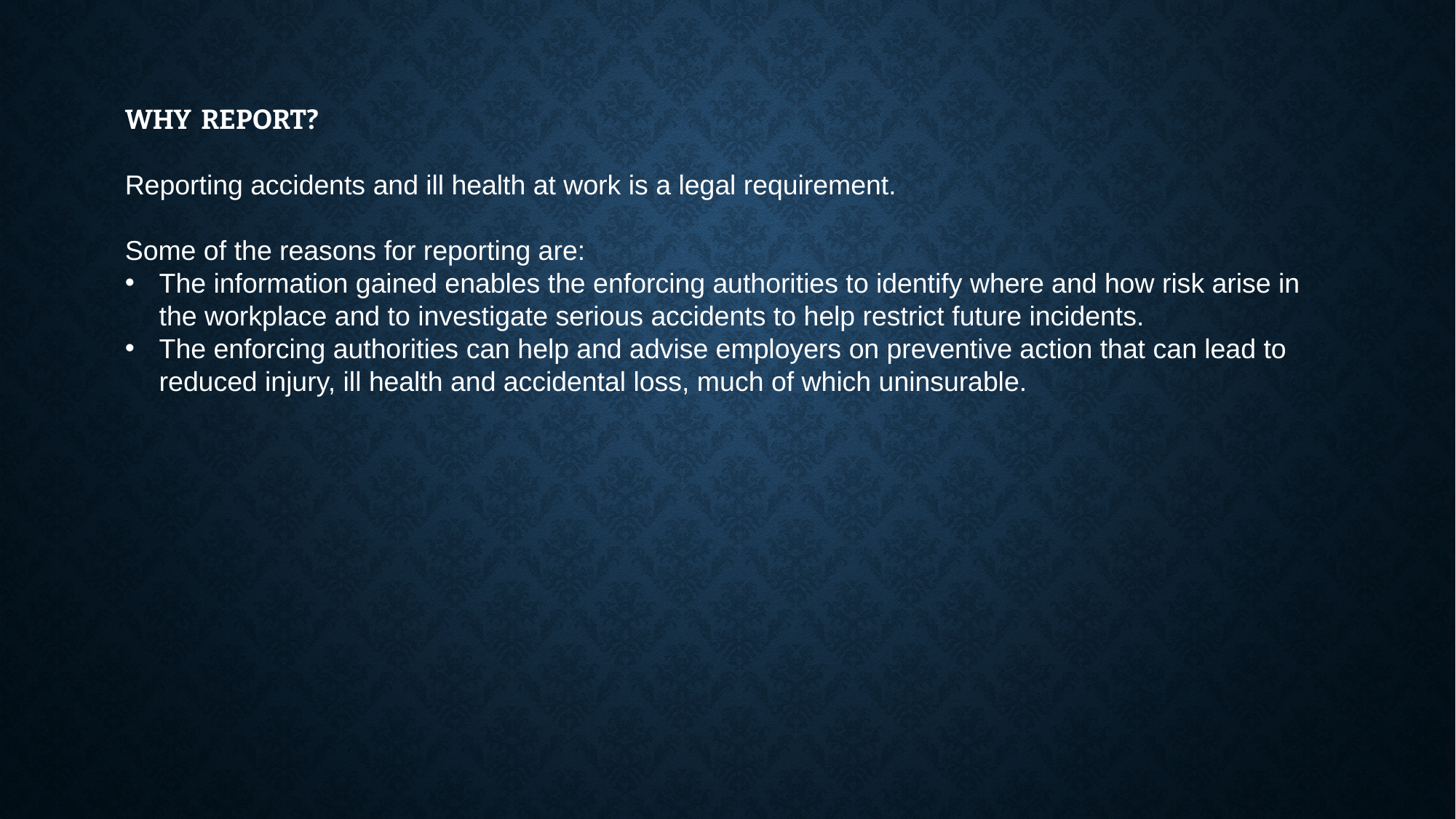

WHY  REPORT?

Reporting accidents and ill health at work is a legal requirement.

Some of the reasons for reporting are:
The information gained enables the enforcing authorities to identify where and how risk arise in the workplace and to investigate serious accidents to help restrict future incidents.
The enforcing authorities can help and advise employers on preventive action that can lead to reduced injury, ill health and accidental loss, much of which uninsurable.